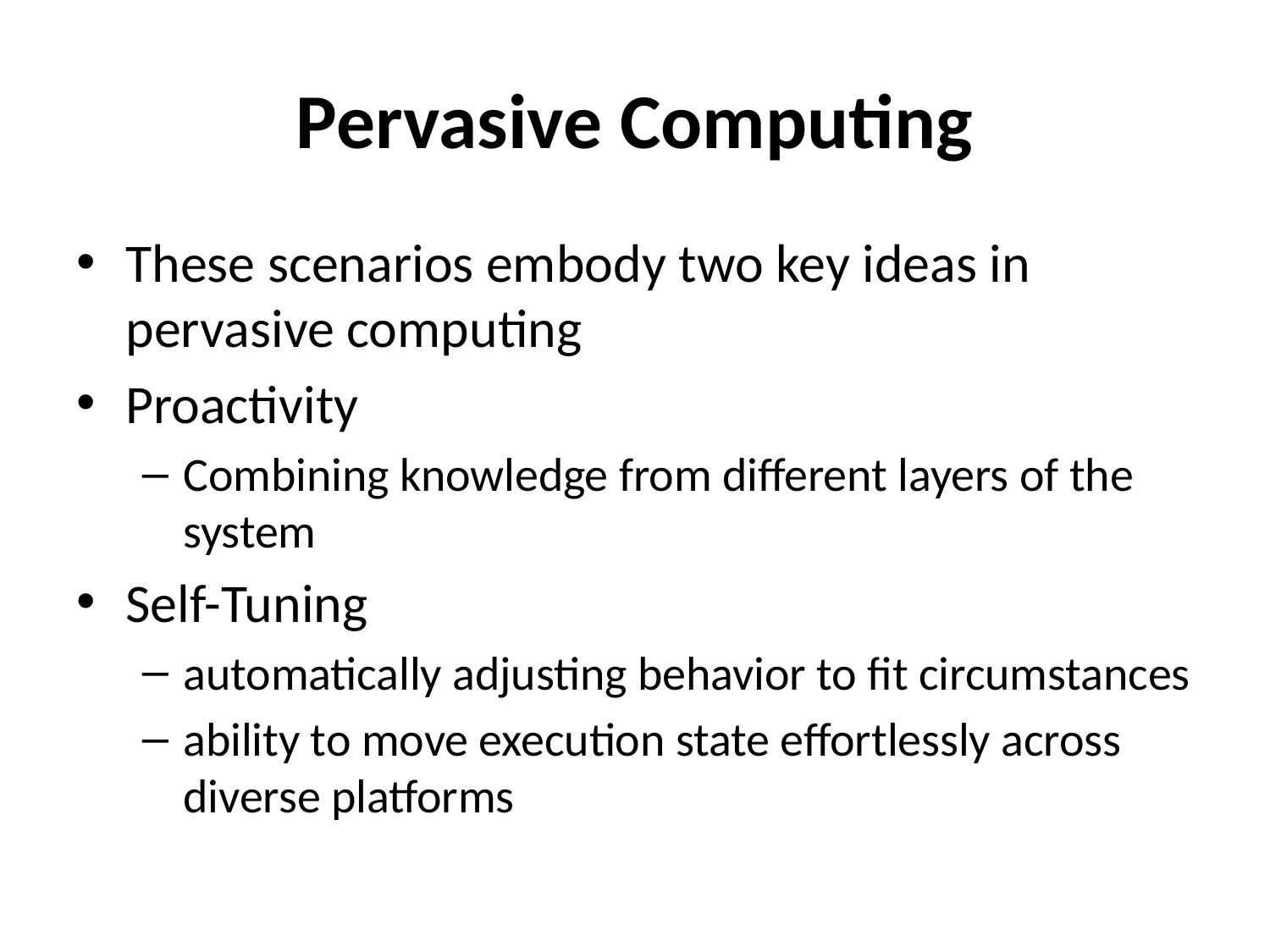

# Pervasive Computing
These scenarios embody two key ideas in pervasive computing
Proactivity
Combining knowledge from different layers of the system
Self-Tuning
automatically adjusting behavior to fit circumstances
ability to move execution state effortlessly across diverse platforms